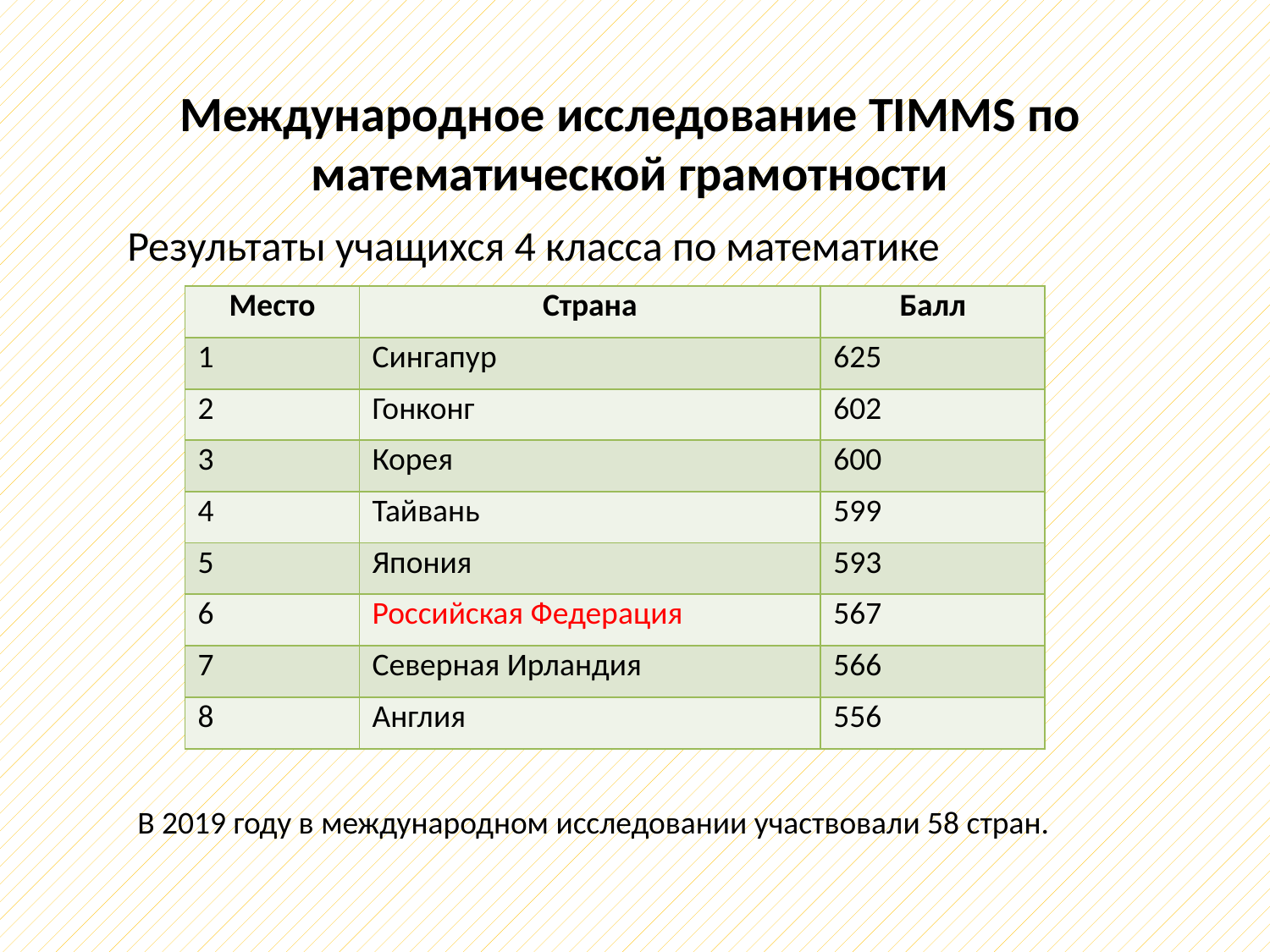

Международное исследование TIMMS по математической грамотности
Результаты учащихся 4 класса по математике
| Место | Страна | Балл |
| --- | --- | --- |
| 1 | Сингапур | 625 |
| 2 | Гонконг | 602 |
| 3 | Корея | 600 |
| 4 | Тайвань | 599 |
| 5 | Япония | 593 |
| 6 | Российская Федерация | 567 |
| 7 | Северная Ирландия | 566 |
| 8 | Англия | 556 |
В 2019 году в международном исследовании участвовали 58 стран.